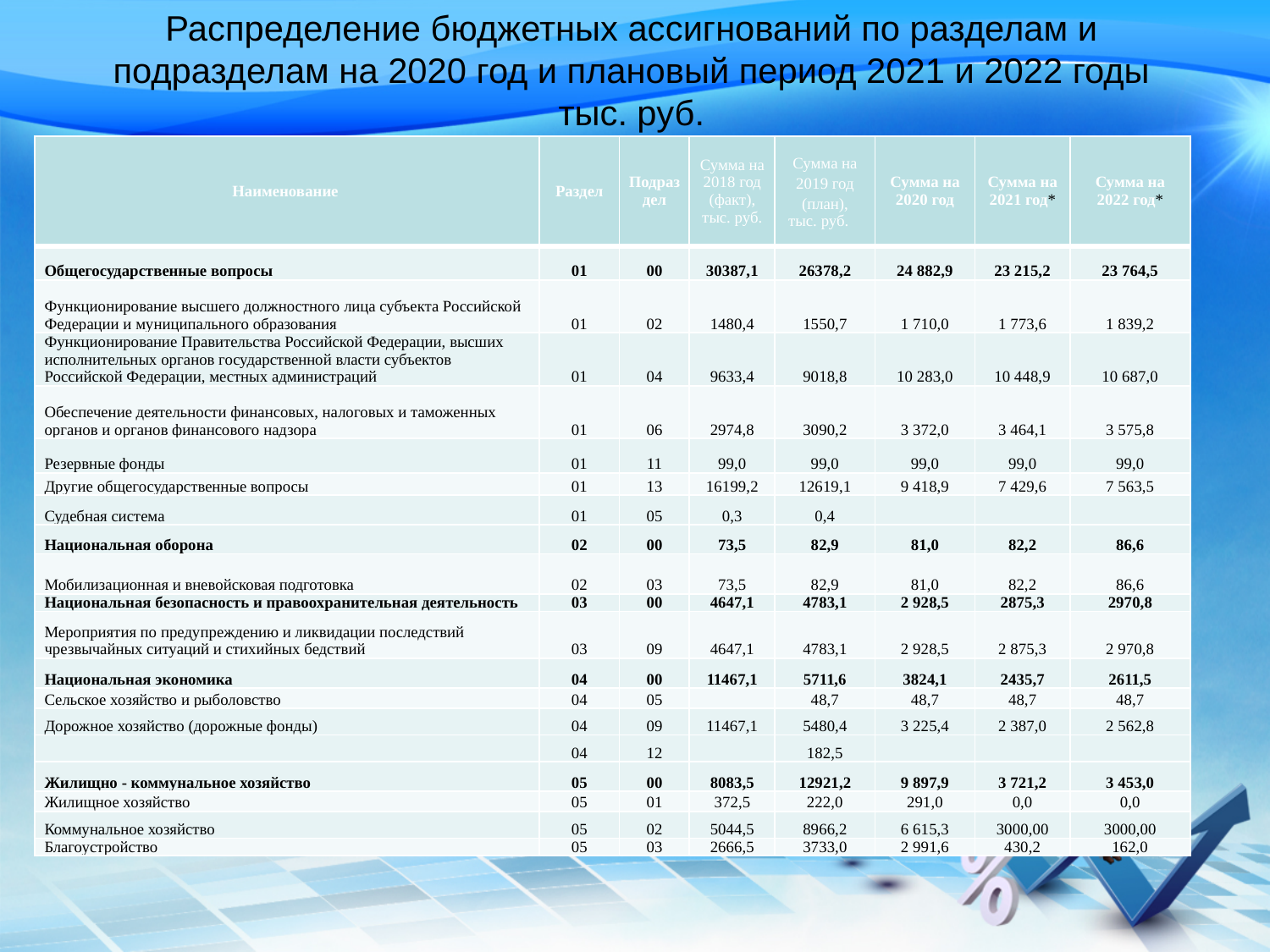

# Распределение бюджетных ассигнований по разделам и подразделам на 2020 год и плановый период 2021 и 2022 годы тыс. руб.
| Наименование | Раздел | Подраздел | Сумма на 2018 год (факт), тыс. руб. | Сумма на 2019 год (план), тыс. руб. | Сумма на 2020 год | Сумма на 2021 год\* | Сумма на 2022 год\* |
| --- | --- | --- | --- | --- | --- | --- | --- |
| Общегосударственные вопросы | 01 | 00 | 30387,1 | 26378,2 | 24 882,9 | 23 215,2 | 23 764,5 |
| Функционирование высшего должностного лица субъекта Российской Федерации и муниципального образования | 01 | 02 | 1480,4 | 1550,7 | 1 710,0 | 1 773,6 | 1 839,2 |
| Функционирование Правительства Российской Федерации, высших исполнительных органов государственной власти субъектов Российской Федерации, местных администраций | 01 | 04 | 9633,4 | 9018,8 | 10 283,0 | 10 448,9 | 10 687,0 |
| Обеспечение деятельности финансовых, налоговых и таможенных органов и органов финансового надзора | 01 | 06 | 2974,8 | 3090,2 | 3 372,0 | 3 464,1 | 3 575,8 |
| Резервные фонды | 01 | 11 | 99,0 | 99,0 | 99,0 | 99,0 | 99,0 |
| Другие общегосударственные вопросы | 01 | 13 | 16199,2 | 12619,1 | 9 418,9 | 7 429,6 | 7 563,5 |
| Судебная система | 01 | 05 | 0,3 | 0,4 |  |  |  |
| Национальная оборона | 02 | 00 | 73,5 | 82,9 | 81,0 | 82,2 | 86,6 |
| Мобилизационная и вневойсковая подготовка | 02 | 03 | 73,5 | 82,9 | 81,0 | 82,2 | 86,6 |
| Национальная безопасность и правоохранительная деятельность | 03 | 00 | 4647,1 | 4783,1 | 2 928,5 | 2875,3 | 2970,8 |
| Мероприятия по предупреждению и ликвидации последствий чрезвычайных ситуаций и стихийных бедствий | 03 | 09 | 4647,1 | 4783,1 | 2 928,5 | 2 875,3 | 2 970,8 |
| Национальная экономика | 04 | 00 | 11467,1 | 5711,6 | 3824,1 | 2435,7 | 2611,5 |
| Сельское хозяйство и рыболовство | 04 | 05 |  | 48,7 | 48,7 | 48,7 | 48,7 |
| Дорожное хозяйство (дорожные фонды) | 04 | 09 | 11467,1 | 5480,4 | 3 225,4 | 2 387,0 | 2 562,8 |
|  | 04 | 12 |  | 182,5 |  |  |  |
| Жилищно - коммунальное хозяйство | 05 | 00 | 8083,5 | 12921,2 | 9 897,9 | 3 721,2 | 3 453,0 |
| Жилищное хозяйство | 05 | 01 | 372,5 | 222,0 | 291,0 | 0,0 | 0,0 |
| Коммунальное хозяйство | 05 | 02 | 5044,5 | 8966,2 | 6 615,3 | 3000,00 | 3000,00 |
| Благоустройство | 05 | 03 | 2666,5 | 3733,0 | 2 991,6 | 430,2 | 162,0 |